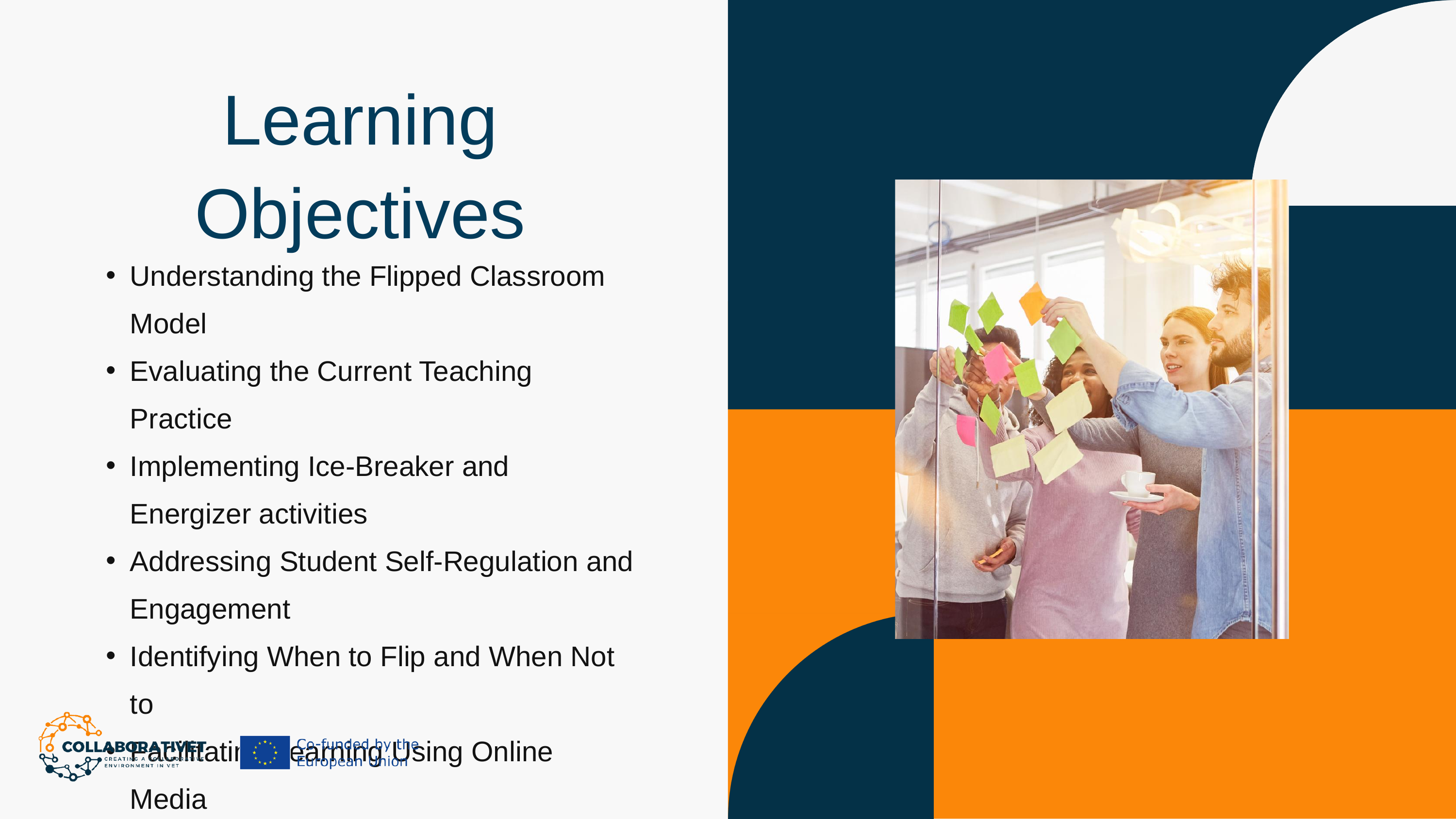

Learning Objectives

Understanding the Flipped Classroom Model
Evaluating the Current Teaching Practice
Implementing Ice-Breaker and Energizer activities
Addressing Student Self-Regulation and Engagement
Identifying When to Flip and When Not to
Facilitating Learning Using Online Media